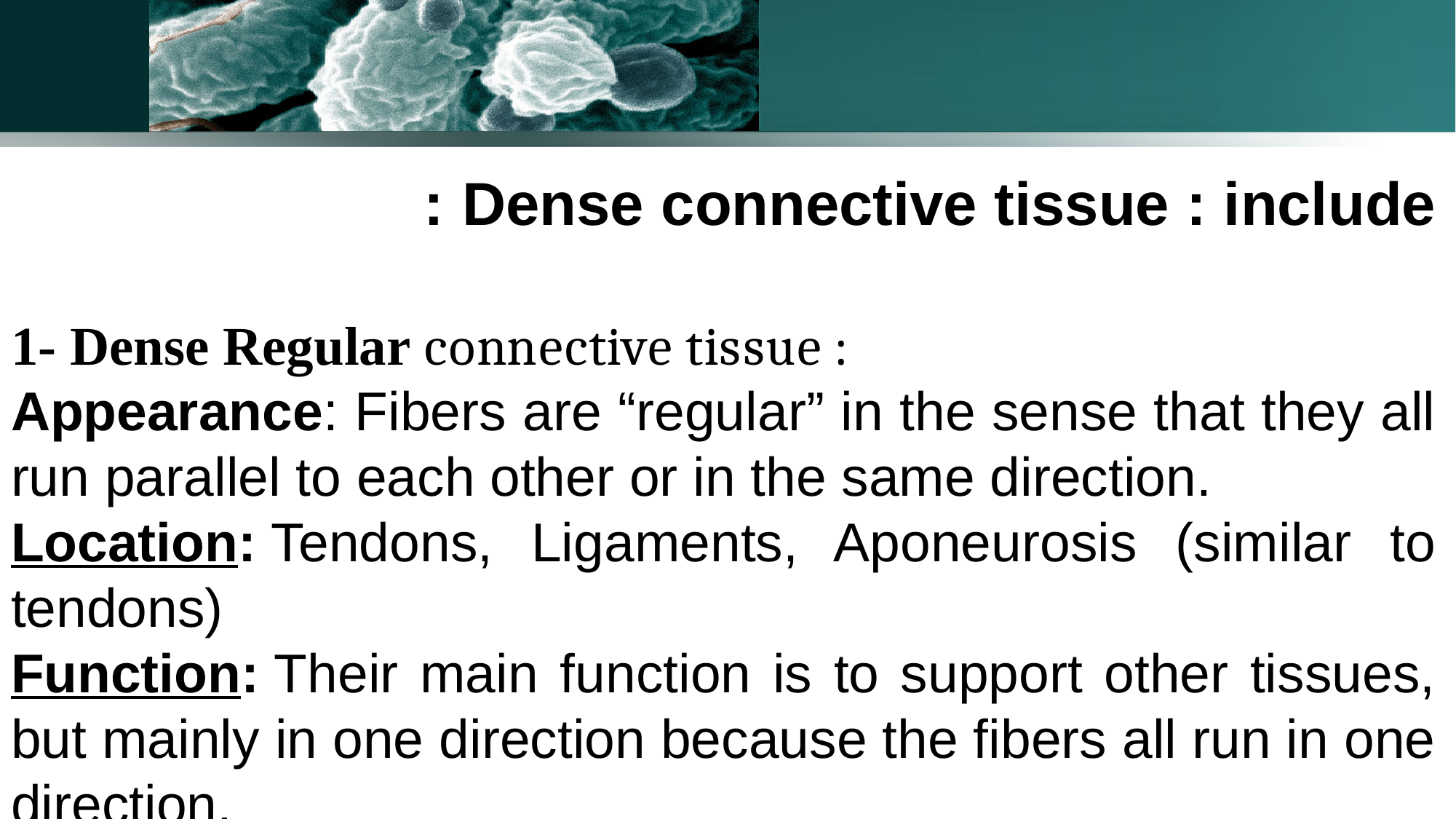

Dense connective tissue : include :
1- Dense Regular connective tissue :
Appearance: Fibers are “regular” in the sense that they all run parallel to each other or in the same direction.
Location: Tendons, Ligaments, Aponeurosis (similar to tendons)
Function: Their main function is to support other tissues, but mainly in one direction because the fibers all run in one direction.